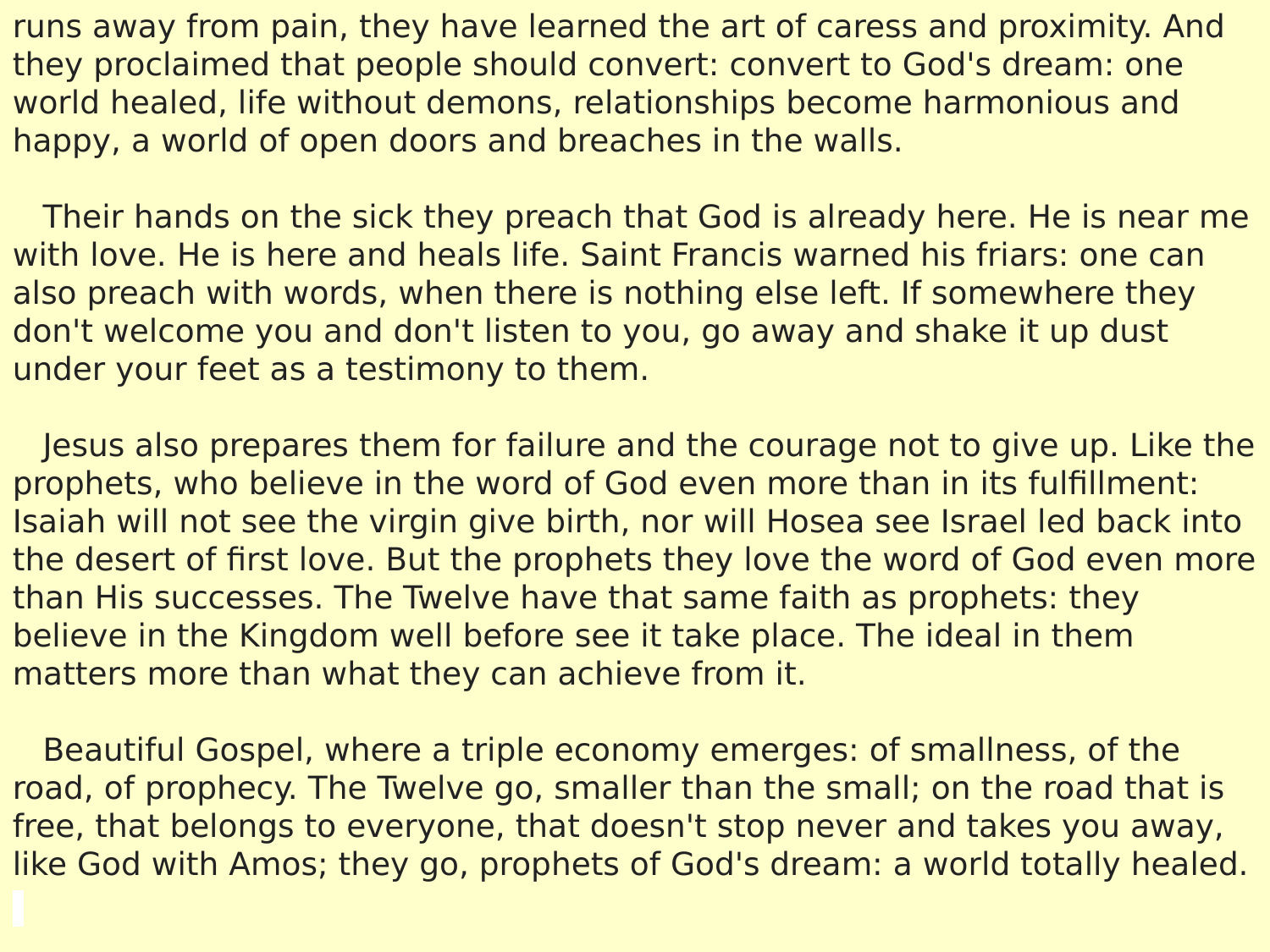

runs away from pain, they have learned the art of caress and proximity. And they proclaimed that people should convert: convert to God's dream: one world healed, life without demons, relationships become harmonious and happy, a world of open doors and breaches in the walls.

   Their hands on the sick they preach that God is already here. He is near me with love. He is here and heals life. Saint Francis warned his friars: one can also preach with words, when there is nothing else left. If somewhere they don't welcome you and don't listen to you, go away and shake it up dust under your feet as a testimony to them.

   Jesus also prepares them for failure and the courage not to give up. Like the prophets, who believe in the word of God even more than in its fulfillment: Isaiah will not see the virgin give birth, nor will Hosea see Israel led back into the desert of first love. But the prophets they love the word of God even more than His successes. The Twelve have that same faith as prophets: they believe in the Kingdom well before see it take place. The ideal in them matters more than what they can achieve from it.

   Beautiful Gospel, where a triple economy emerges: of smallness, of the road, of prophecy. The Twelve go, smaller than the small; on the road that is free, that belongs to everyone, that doesn't stop never and takes you away, like God with Amos; they go, prophets of God's dream: a world totally healed.